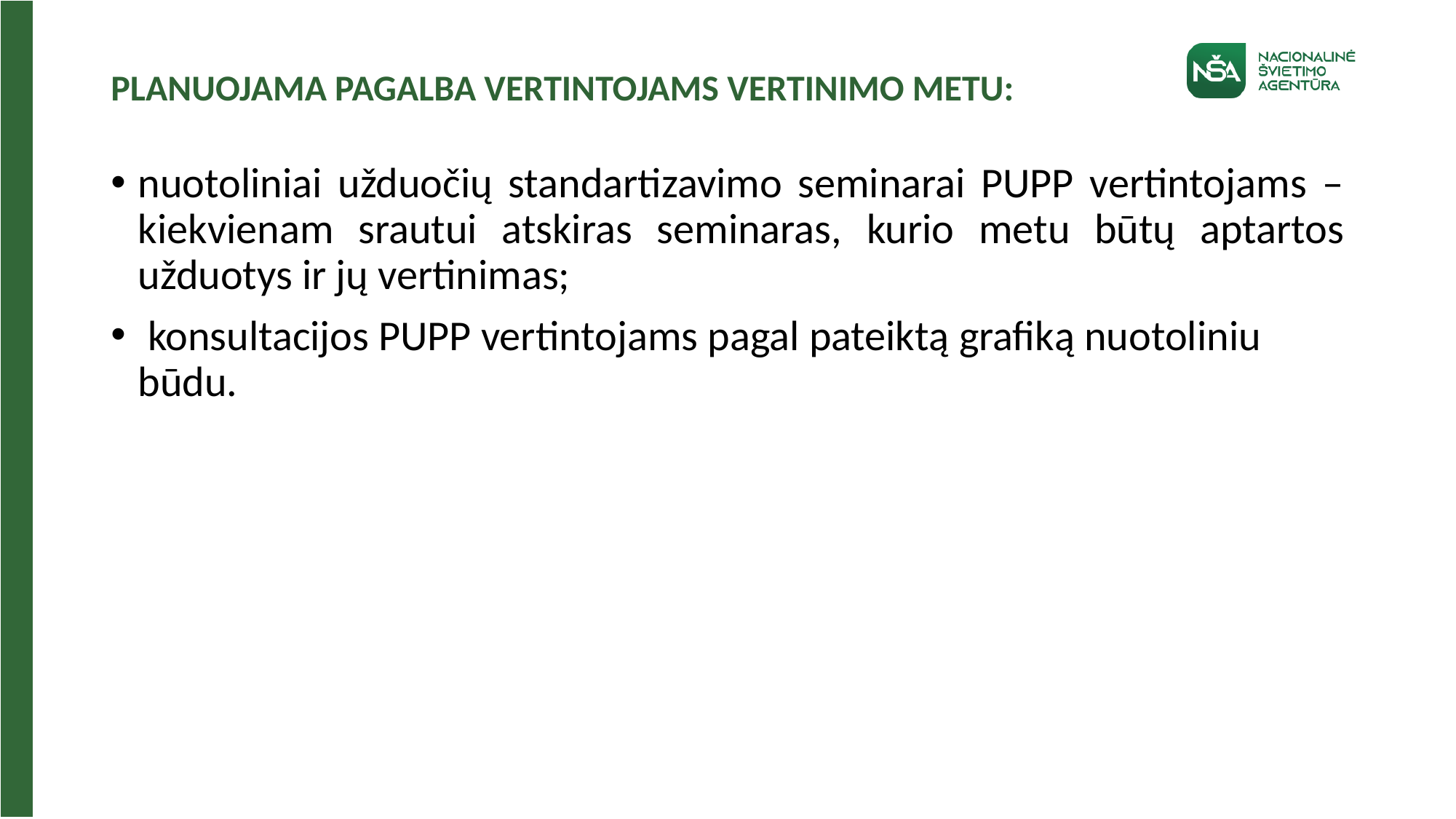

# PLANUOJAMA PAGALBA VERTINTOJAMS VERTINIMO METU:
nuotoliniai užduočių standartizavimo seminarai PUPP vertintojams – kiekvienam srautui atskiras seminaras, kurio metu būtų aptartos užduotys ir jų vertinimas;
 konsultacijos PUPP vertintojams pagal pateiktą grafiką nuotoliniu būdu.